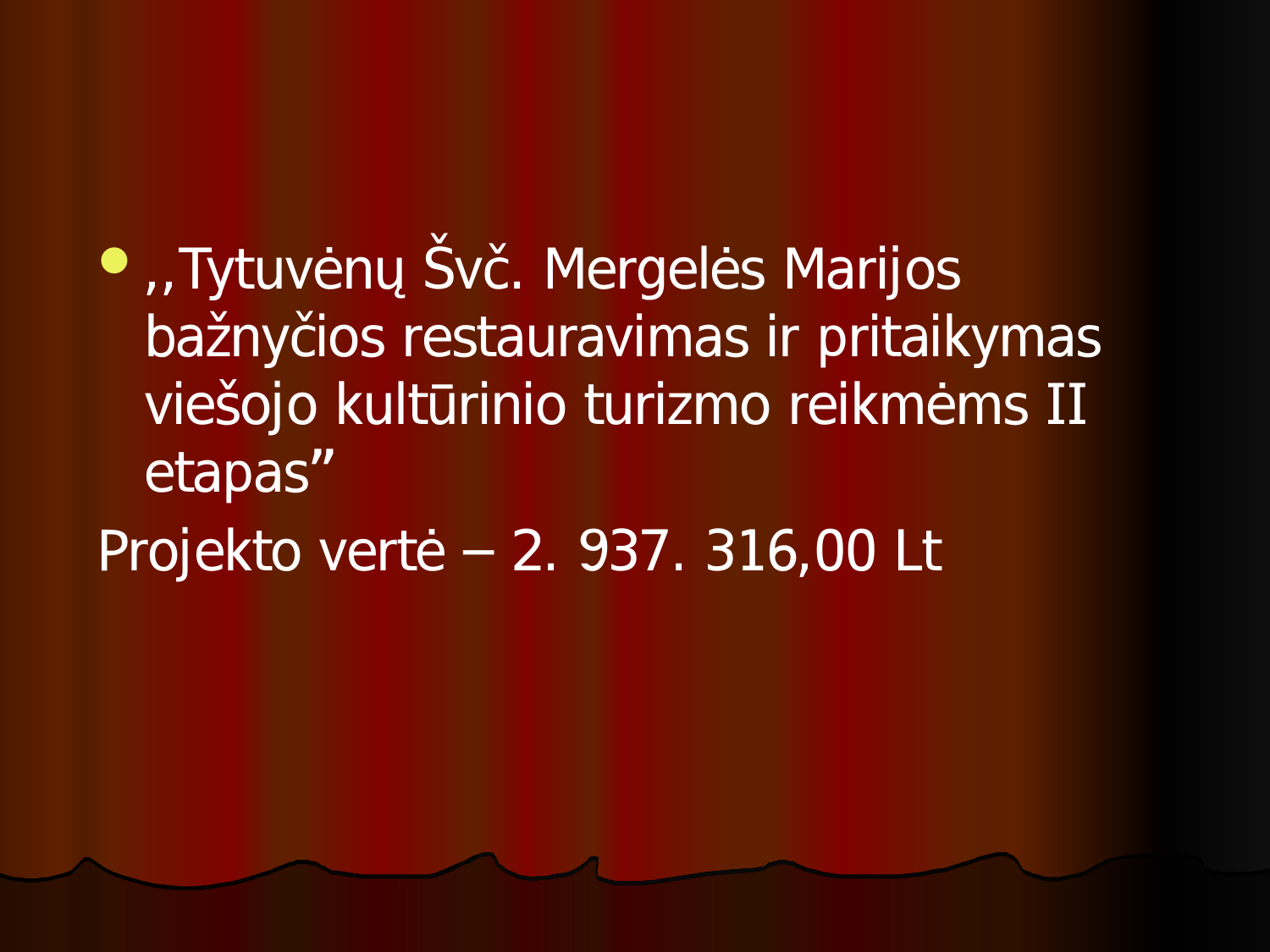

,,Tytuvėnų Švč. Mergelės Marijos bažnyčios restauravimas ir pritaikymas viešojo kultūrinio turizmo reikmėms II etapas’’
Projekto vertė – 2. 937. 316,00 Lt